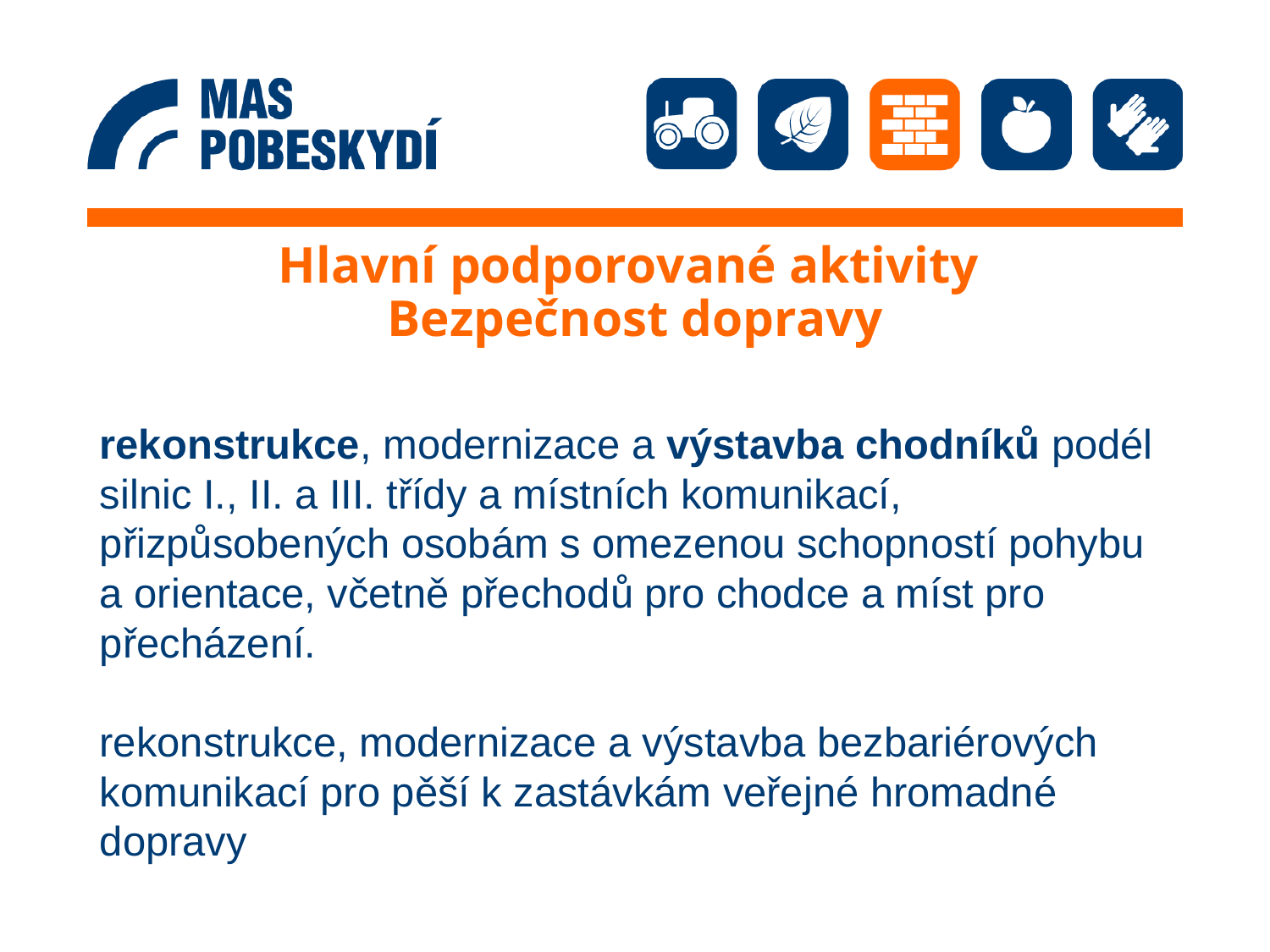

# Hlavní podporované aktivity Bezpečnost dopravy
rekonstrukce, modernizace a výstavba chodníků podél silnic I., II. a III. třídy a místních komunikací, přizpůsobených osobám s omezenou schopností pohybu a orientace, včetně přechodů pro chodce a míst pro přecházení.

rekonstrukce, modernizace a výstavba bezbariérových komunikací pro pěší k zastávkám veřejné hromadné dopravy